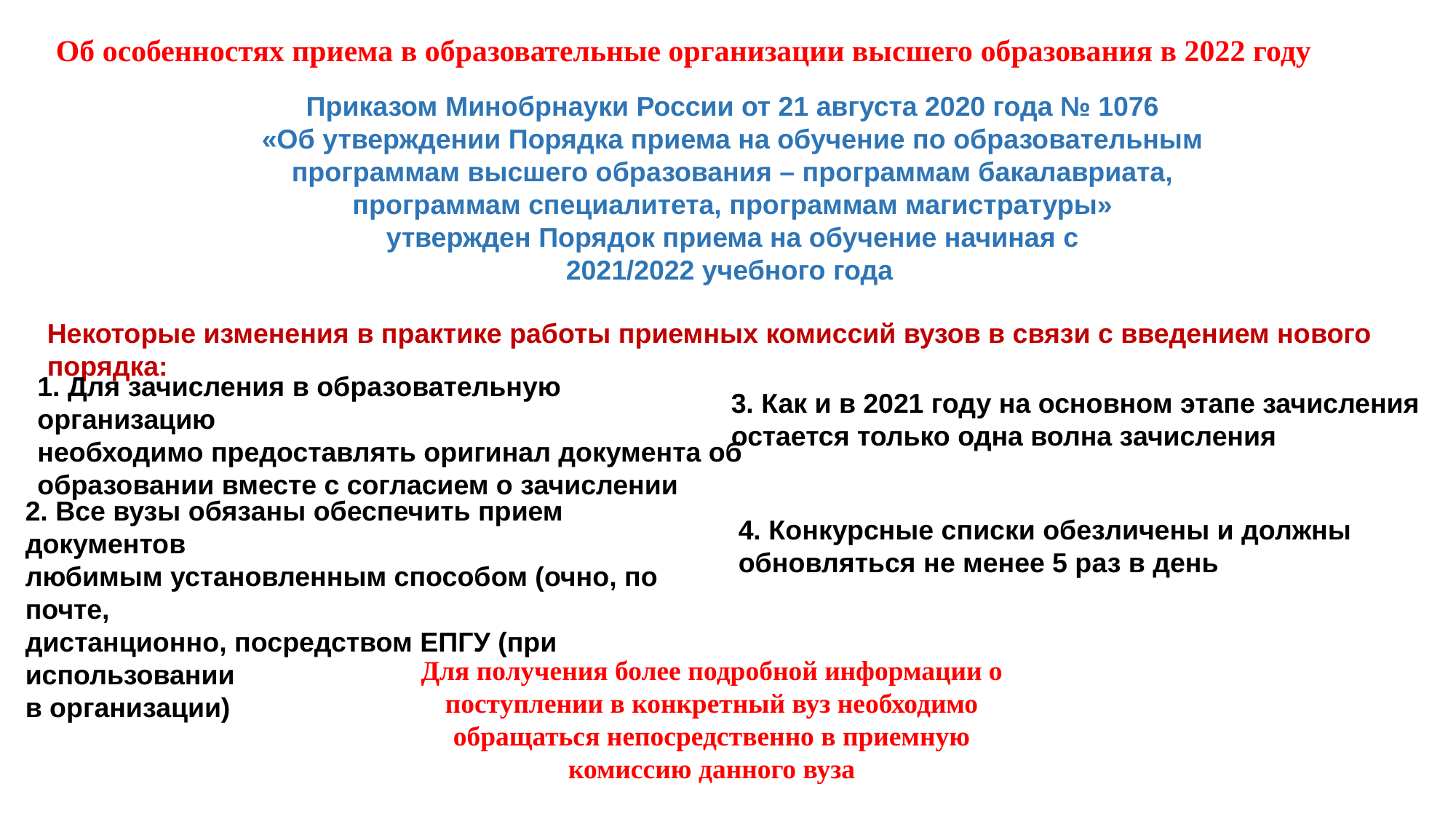

Об особенностях приема в образовательные организации высшего образования в 2022 году
Приказом Минобрнауки России от 21 августа 2020 года № 1076
«Об утверждении Порядка приема на обучение по образовательным
программам высшего образования – программам бакалавриата,
программам специалитета, программам магистратуры»
утвержден Порядок приема на обучение начиная с
2021/2022 учебного года
Некоторые изменения в практике работы приемных комиссий вузов в связи с введением нового порядка:
1. Для зачисления в образовательную организацию
необходимо предоставлять оригинал документа об
образовании вместе с согласием о зачислении
3. Как и в 2021 году на основном этапе зачисления
остается только одна волна зачисления
2. Все вузы обязаны обеспечить прием документов
любимым установленным способом (очно, по почте,
дистанционно, посредством ЕПГУ (при использовании
в организации)
4. Конкурсные списки обезличены и должны
обновляться не менее 5 раз в день
Для получения более подробной информации о
поступлении в конкретный вуз необходимо
обращаться непосредственно в приемную
комиссию данного вуза